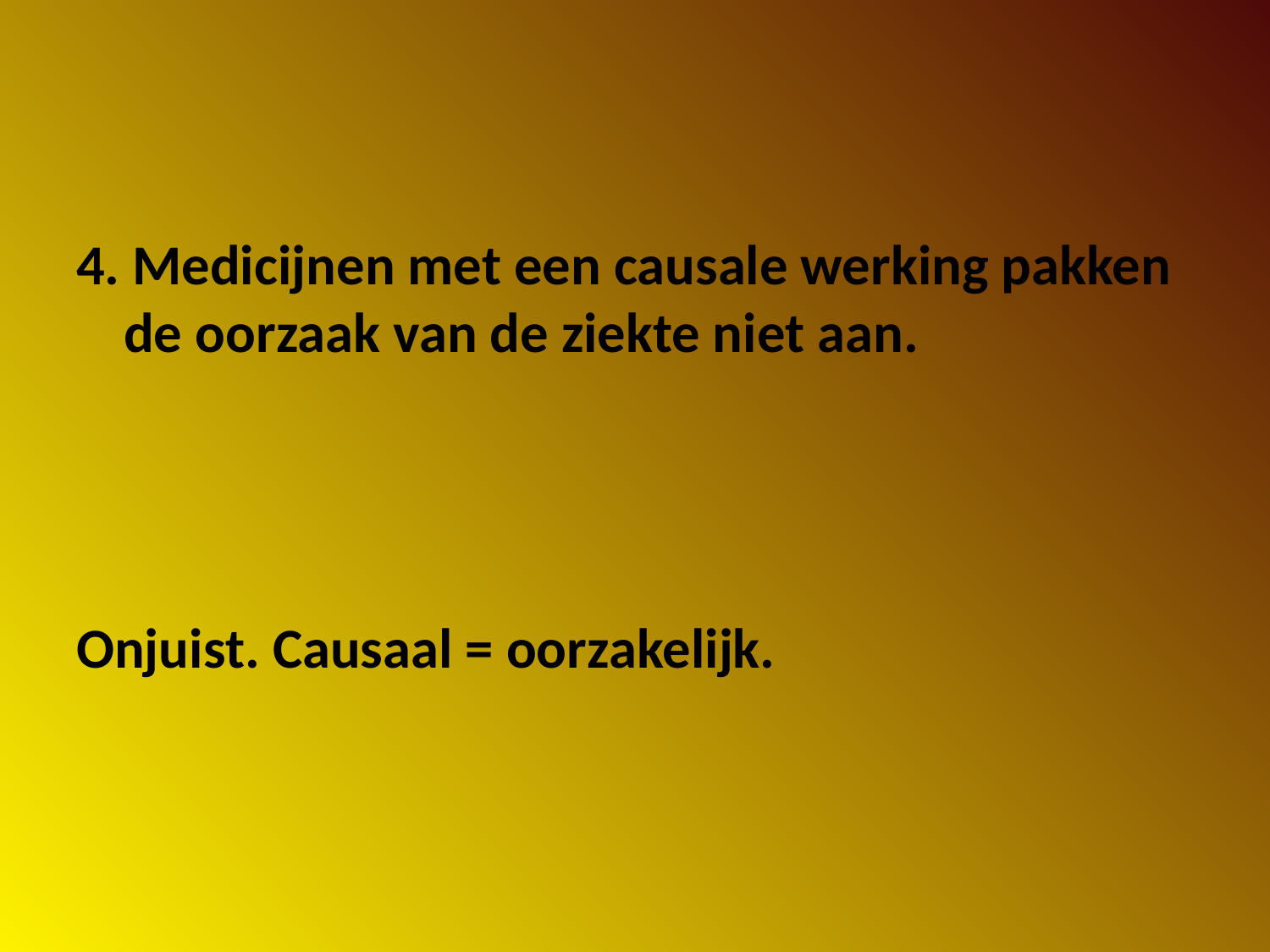

#
4. Medicijnen met een causale werking pakken de oorzaak van de ziekte niet aan.

Onjuist. Causaal = oorzakelijk.